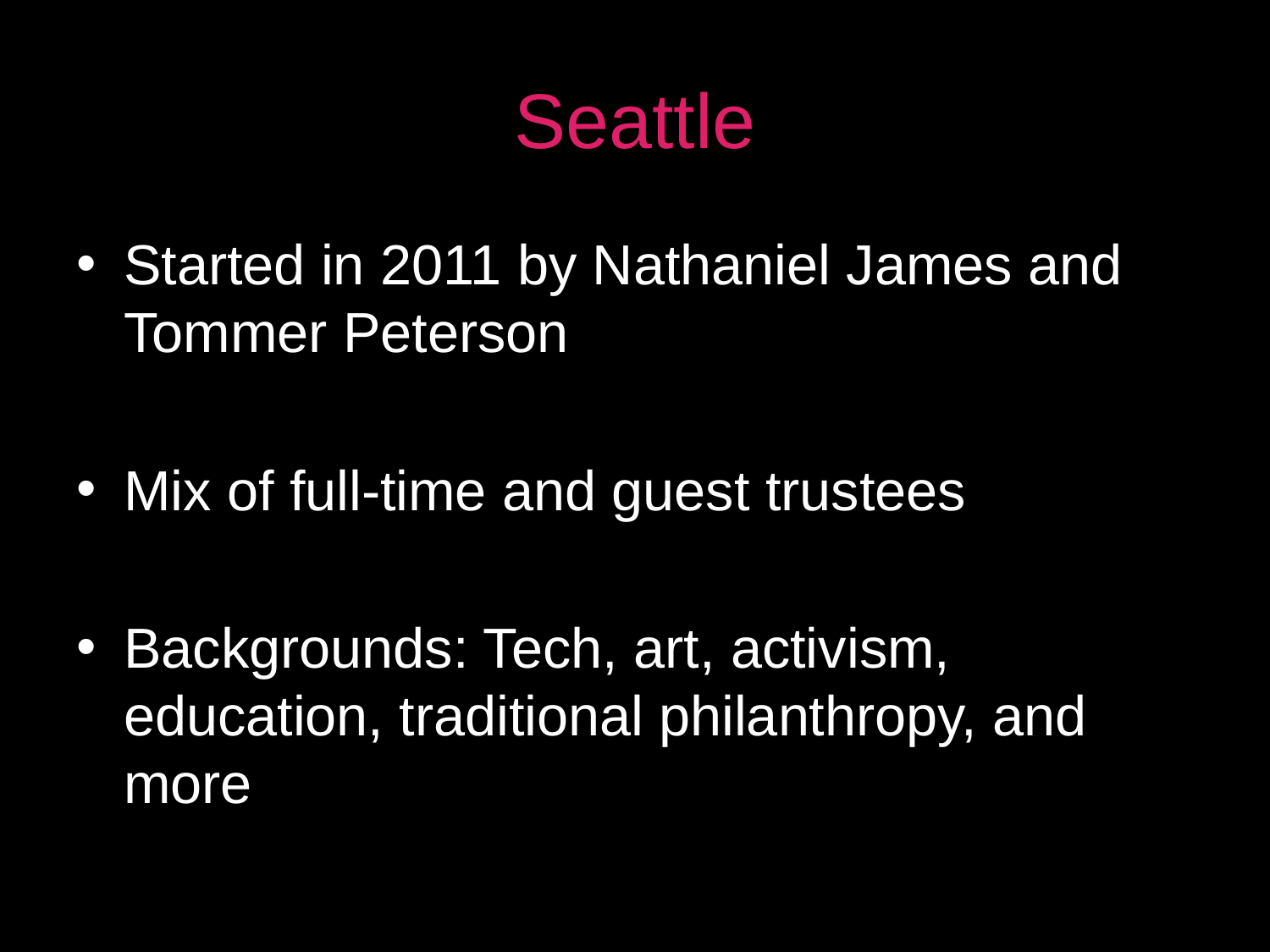

# Seattle
Started in 2011 by Nathaniel James and Tommer Peterson

Mix of full-time and guest trustees

Backgrounds: Tech, art, activism, education, traditional philanthropy, and more